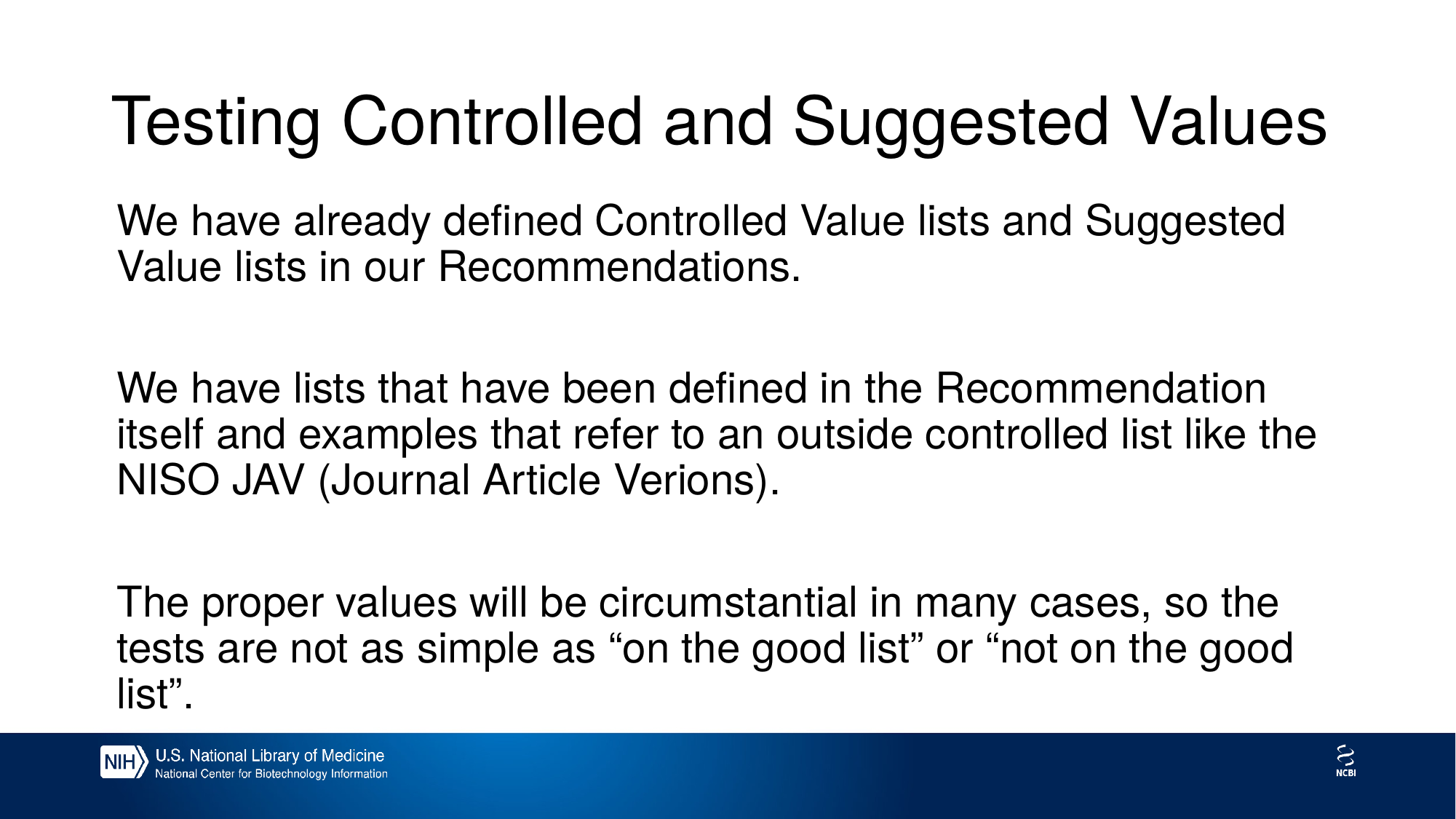

# Testing Controlled and Suggested Values
We have already defined Controlled Value lists and Suggested Value lists in our Recommendations.

We have lists that have been defined in the Recommendation itself and examples that refer to an outside controlled list like the NISO JAV (Journal Article Verions).

The proper values will be circumstantial in many cases, so the tests are not as simple as “on the good list” or “not on the good list”.